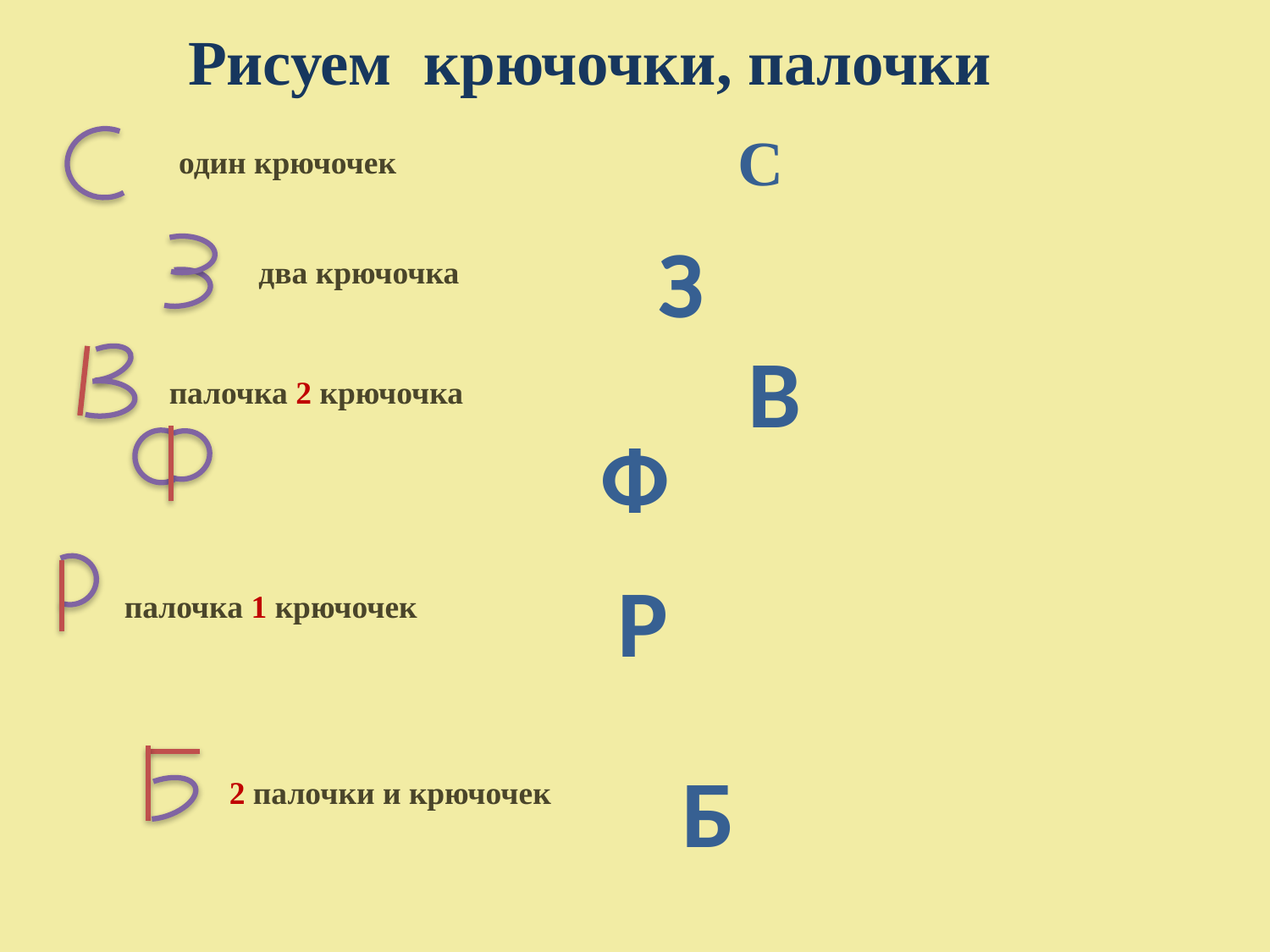

Рисуем  крючочки, палочки

один крючочек

два крючочка

палочка 2 крючочка

палочка 1 крючочек

2 палочки и крючочек

С
З
В
Ф
Р
Б
3
А.А.102